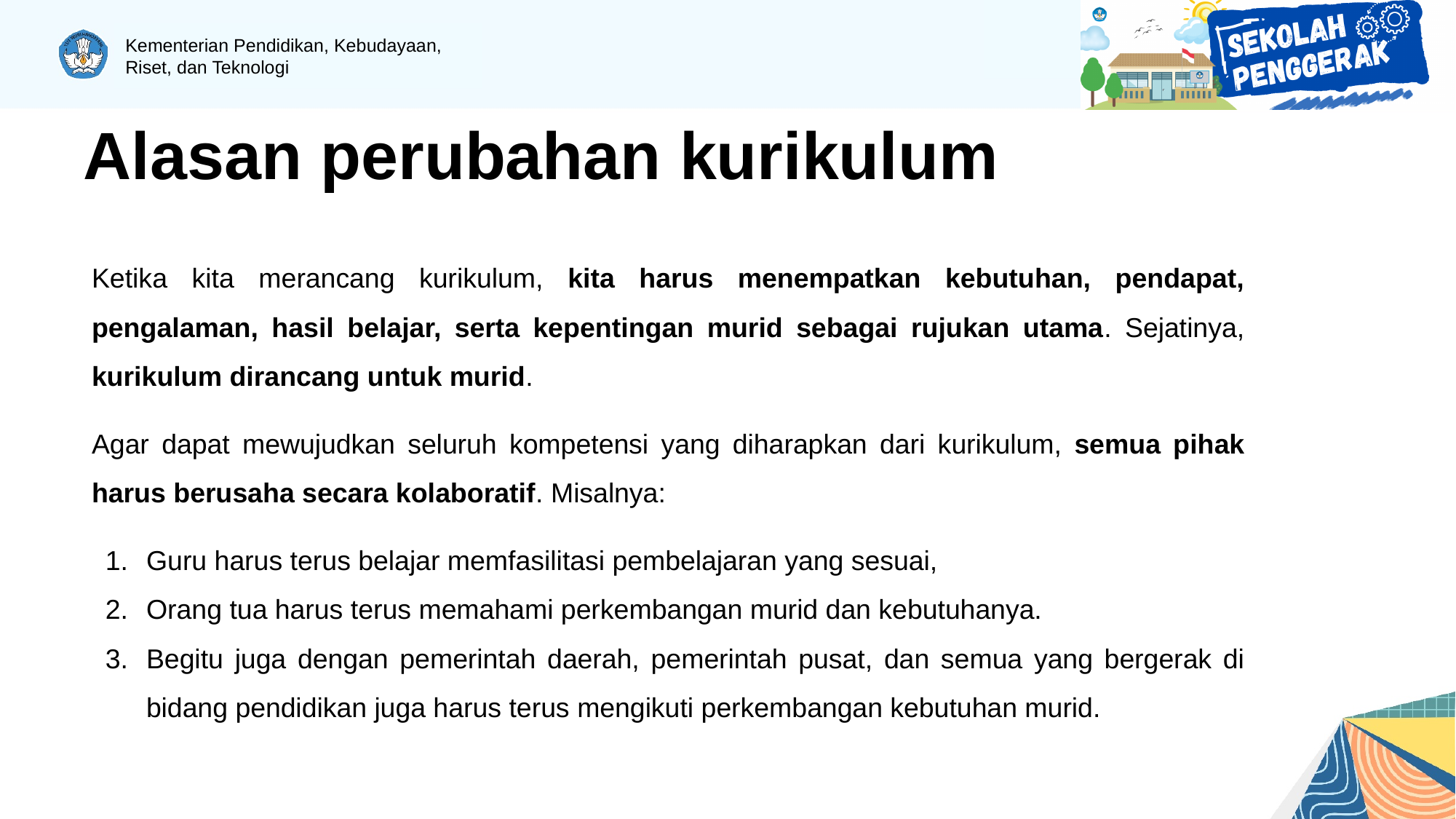

Alasan perubahan kurikulum

Ketika kita merancang kurikulum, kita harus menempatkan kebutuhan, pendapat, pengalaman, hasil belajar, serta kepentingan murid sebagai rujukan utama. Sejatinya, kurikulum dirancang untuk murid.
Agar dapat mewujudkan seluruh kompetensi yang diharapkan dari kurikulum, semua pihak harus berusaha secara kolaboratif. Misalnya:
Guru harus terus belajar memfasilitasi pembelajaran yang sesuai,
Orang tua harus terus memahami perkembangan murid dan kebutuhanya.
Begitu juga dengan pemerintah daerah, pemerintah pusat, dan semua yang bergerak di bidang pendidikan juga harus terus mengikuti perkembangan kebutuhan murid.